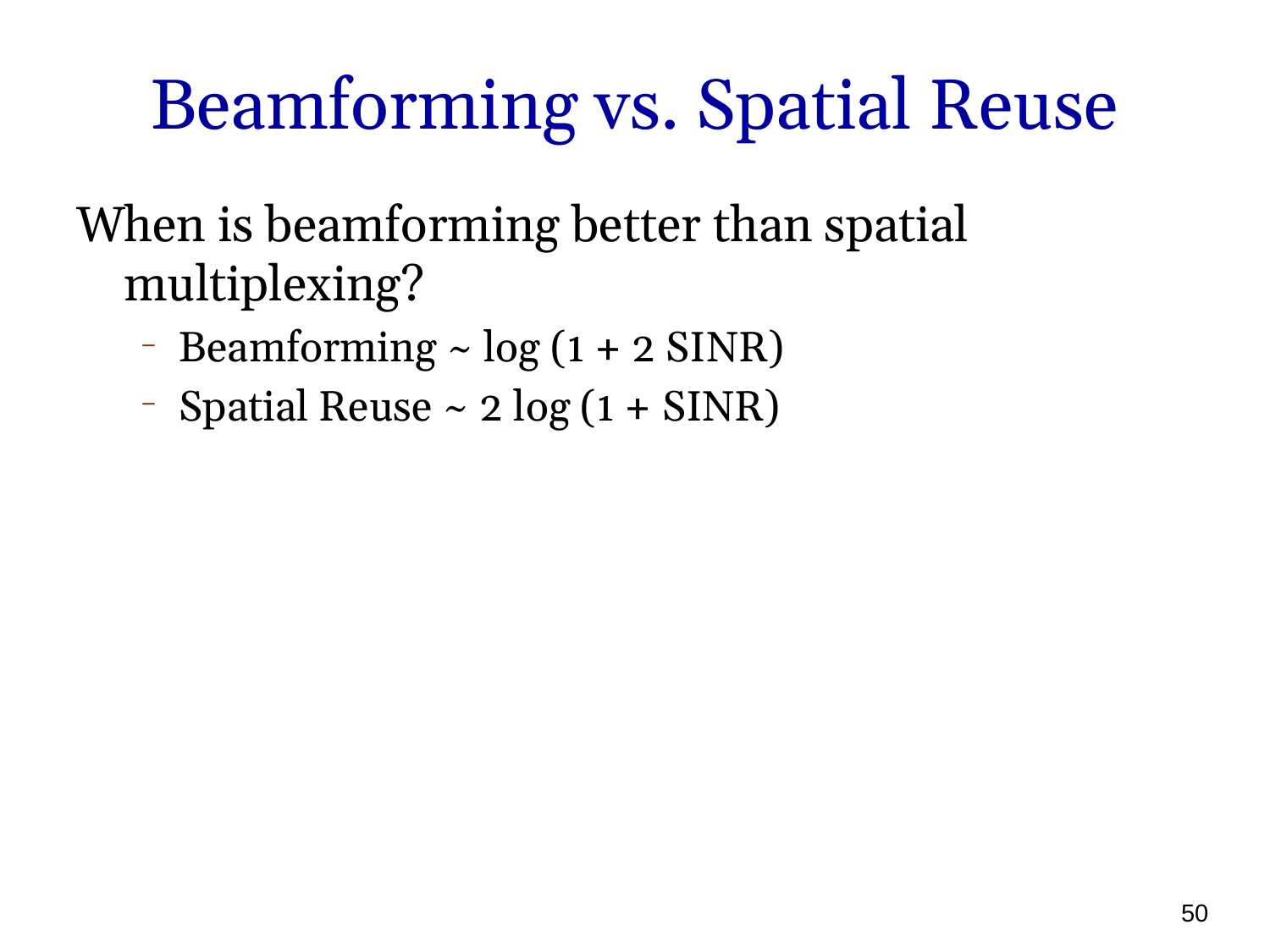

# Beamforming vs. Spatial Reuse
When is beamforming better than spatial multiplexing?
Beamforming ~ log (1 + 2 SINR)
Spatial Reuse ~ 2 log (1 + SINR)

50